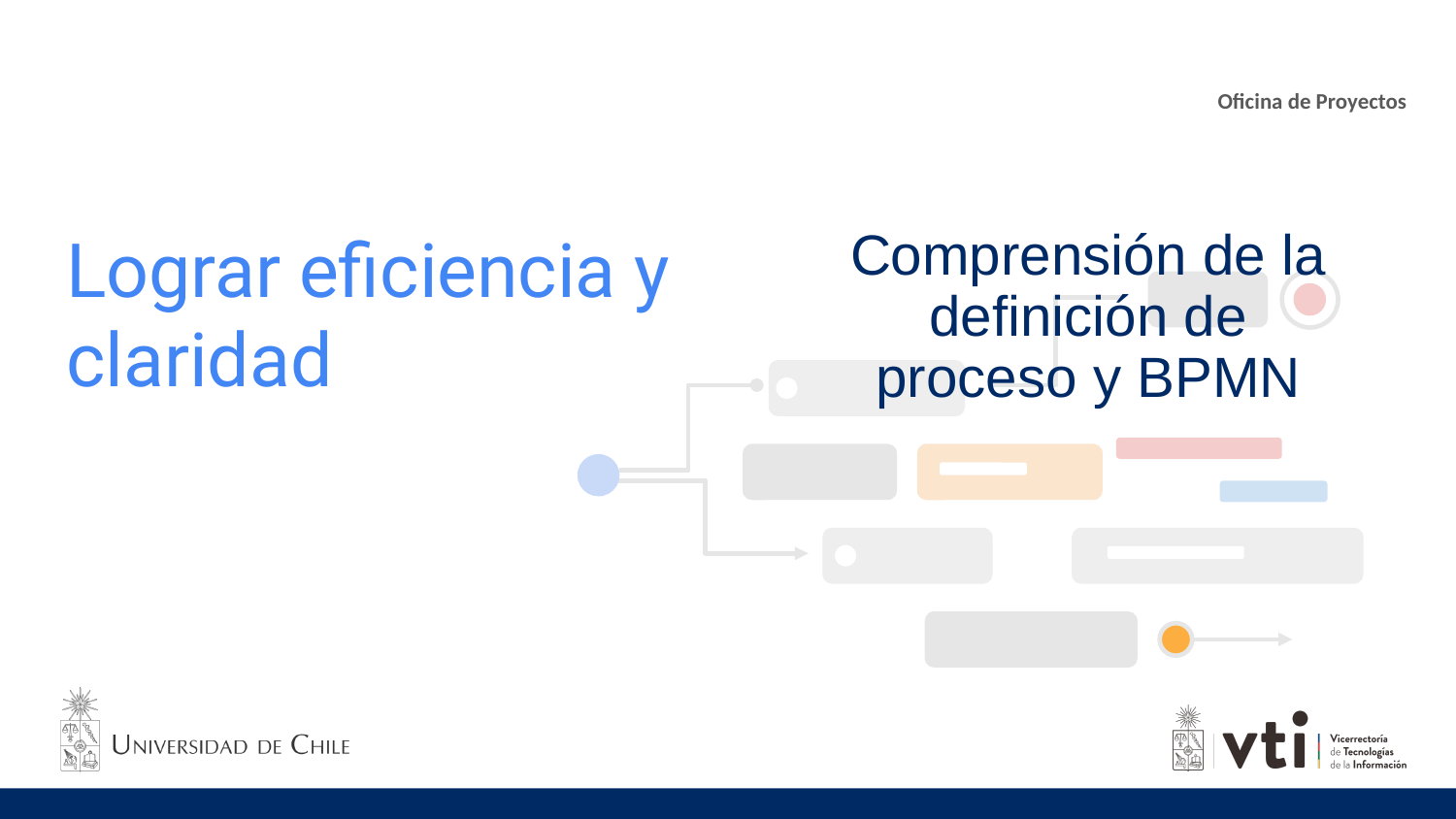

Oficina de Proyectos
Comprensión de la definición de proceso y BPMN
# Lograr eficiencia y claridad